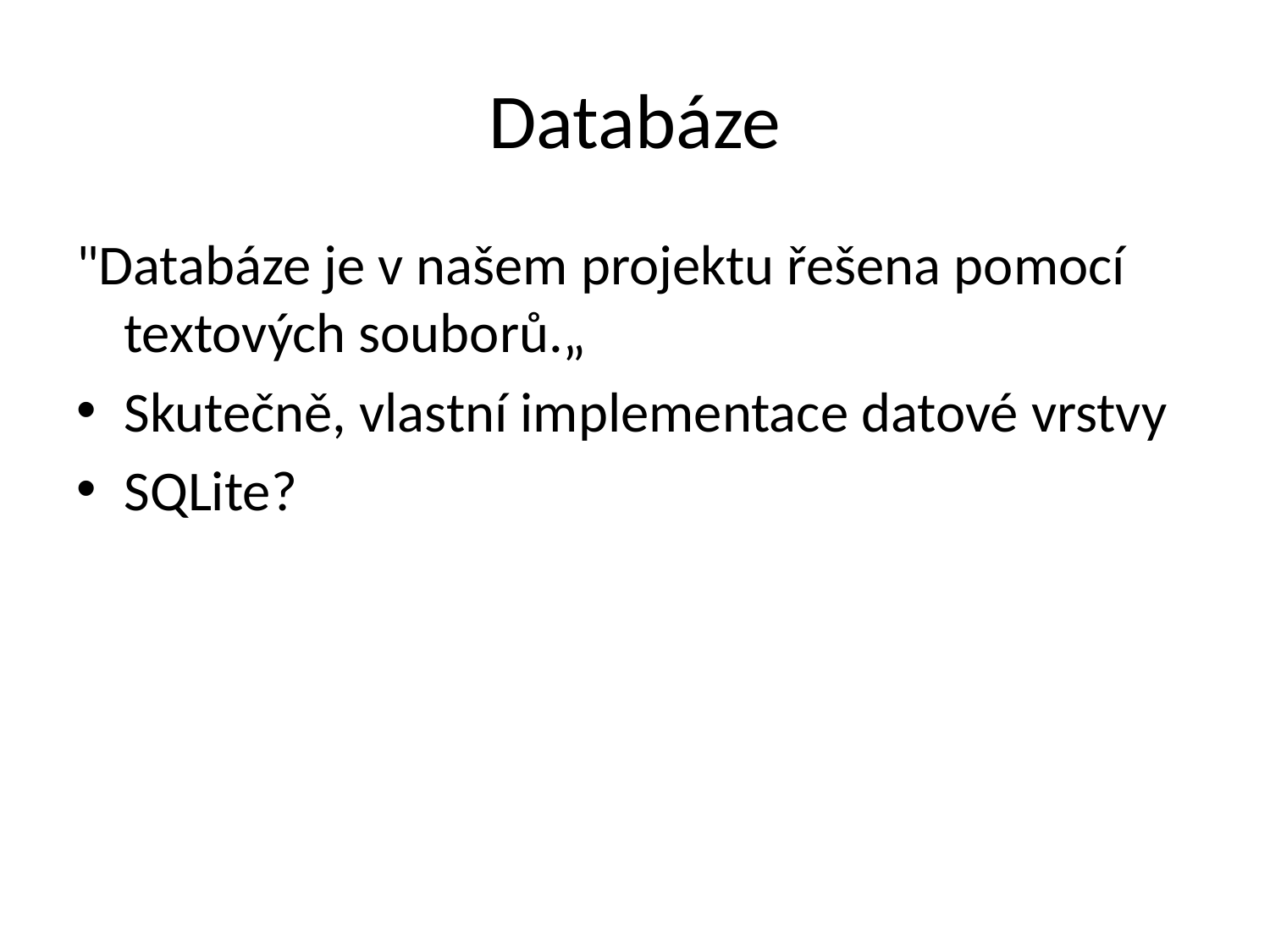

# Databáze
"Databáze je v našem projektu řešena pomocí textových souborů.„
Skutečně, vlastní implementace datové vrstvy
SQLite?